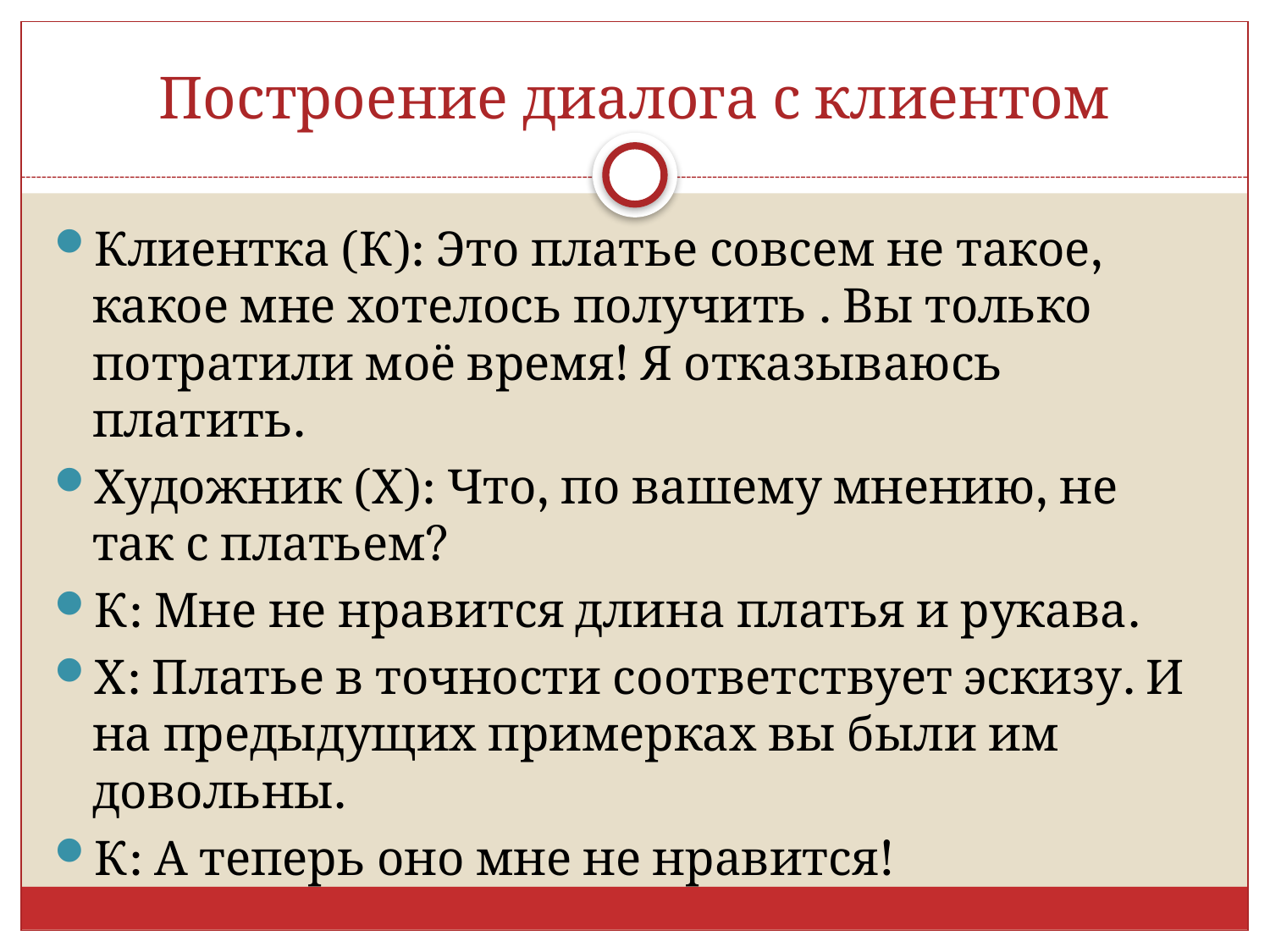

# Построение диалога с клиентом
Клиентка (К): Это платье совсем не такое, какое мне хотелось получить . Вы только потратили моё время! Я отказываюсь платить.
Художник (Х): Что, по вашему мнению, не так с платьем?
К: Мне не нравится длина платья и рукава.
Х: Платье в точности соответствует эскизу. И на предыдущих примерках вы были им довольны.
К: А теперь оно мне не нравится!